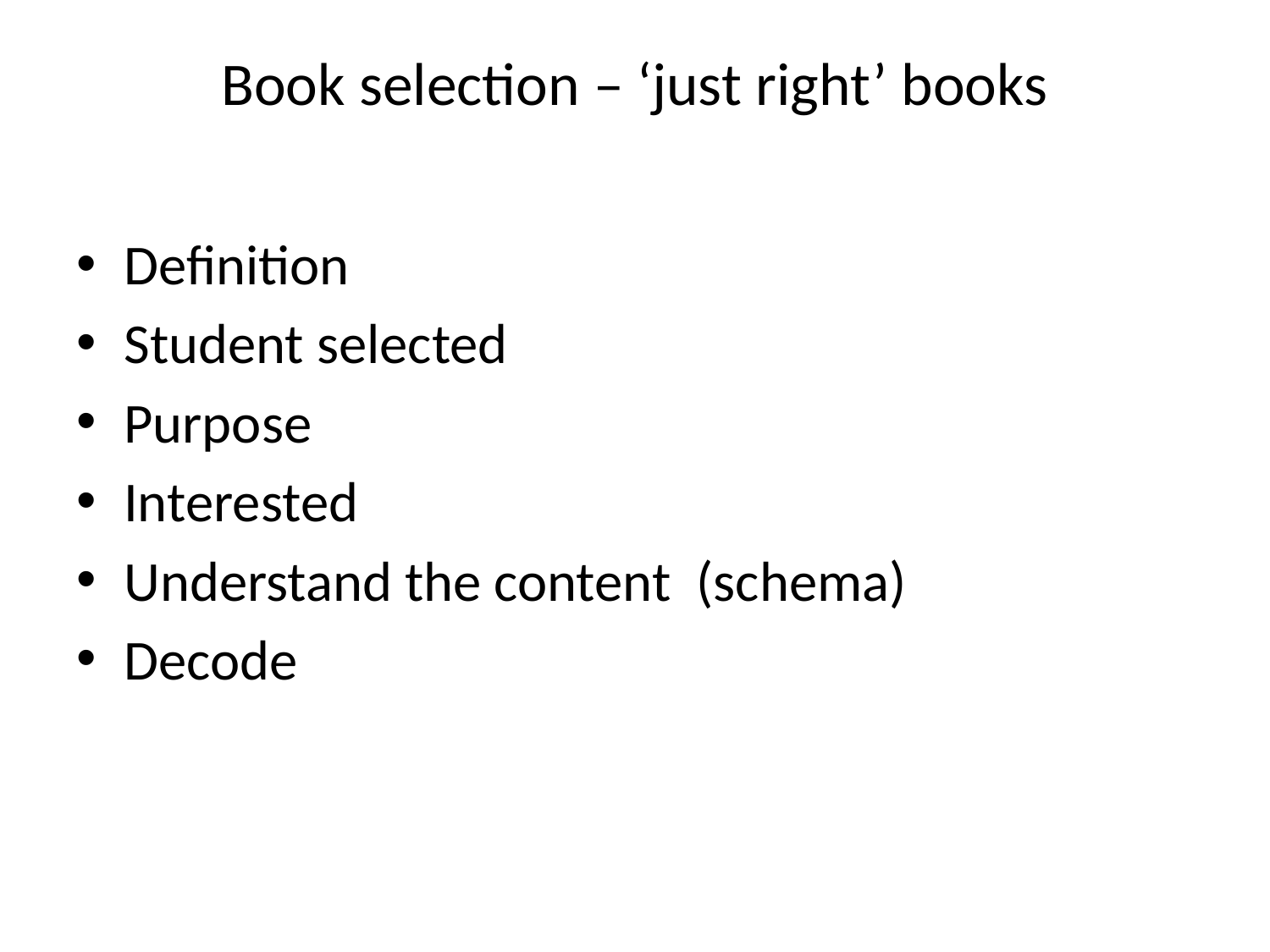

# Book selection – ‘just right’ books
Definition
Student selected
Purpose
Interested
Understand the content  (schema)
Decode